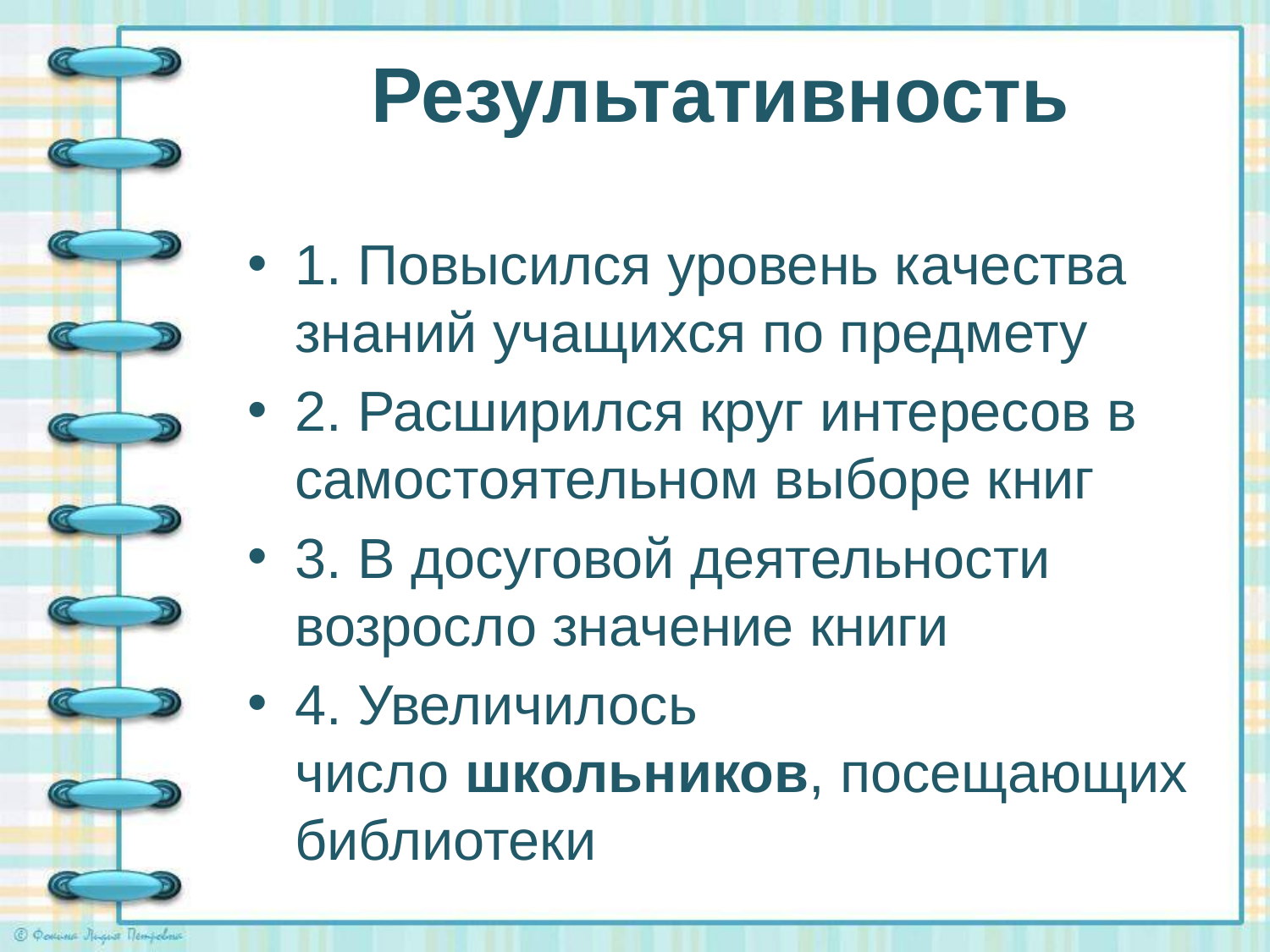

# Результативность
1. Повысился уровень качества знаний учащихся по предмету
2. Расширился круг интересов в самостоятельном выборе книг
3. В досуговой деятельности возросло значение книги
4. Увеличилось число школьников, посещающих библиотеки